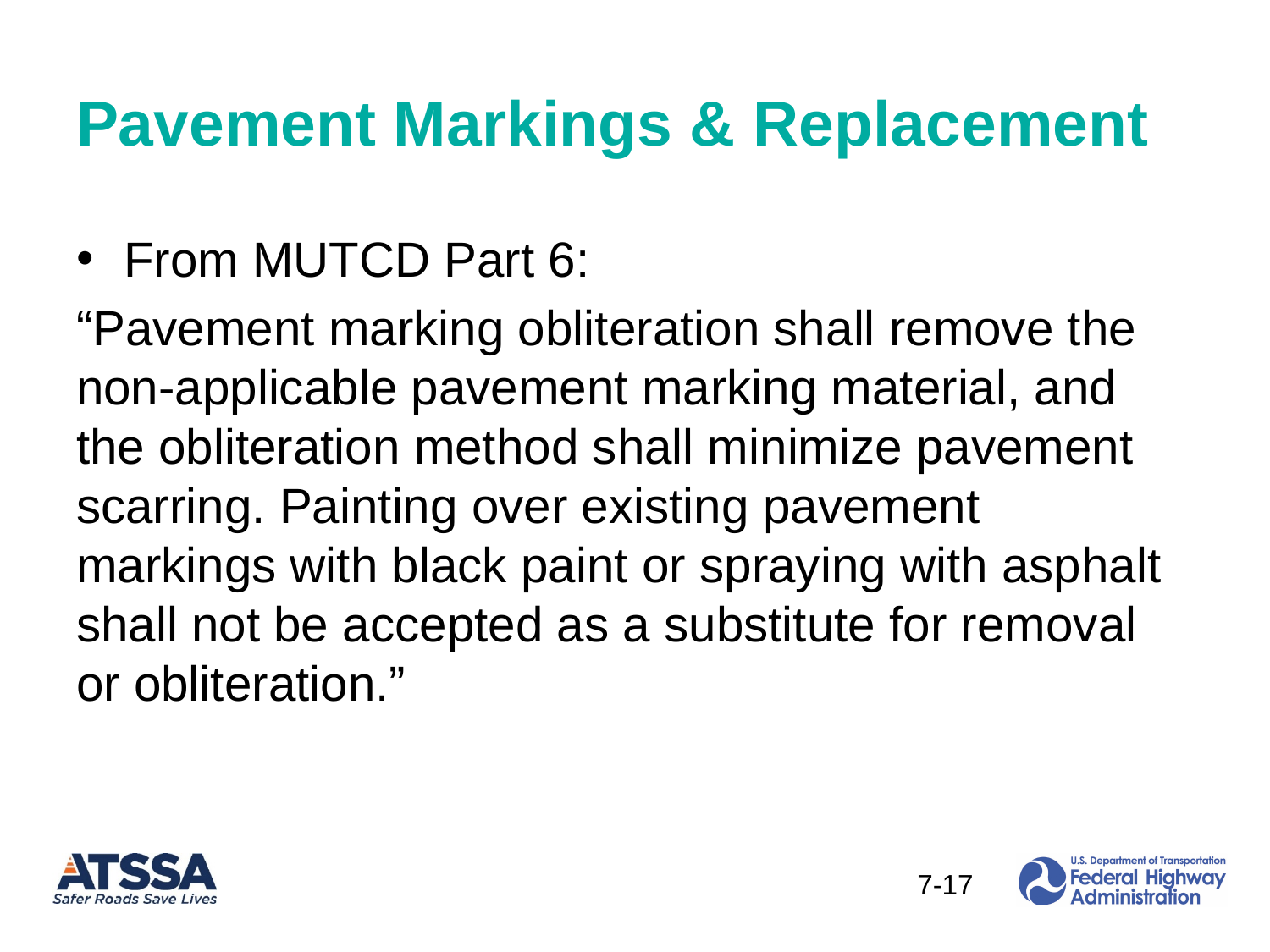

# Pavement Markings & Replacement
From MUTCD Part 6:
“Pavement marking obliteration shall remove the non-applicable pavement marking material, and the obliteration method shall minimize pavement scarring. Painting over existing pavement markings with black paint or spraying with asphalt shall not be accepted as a substitute for removal or obliteration.”